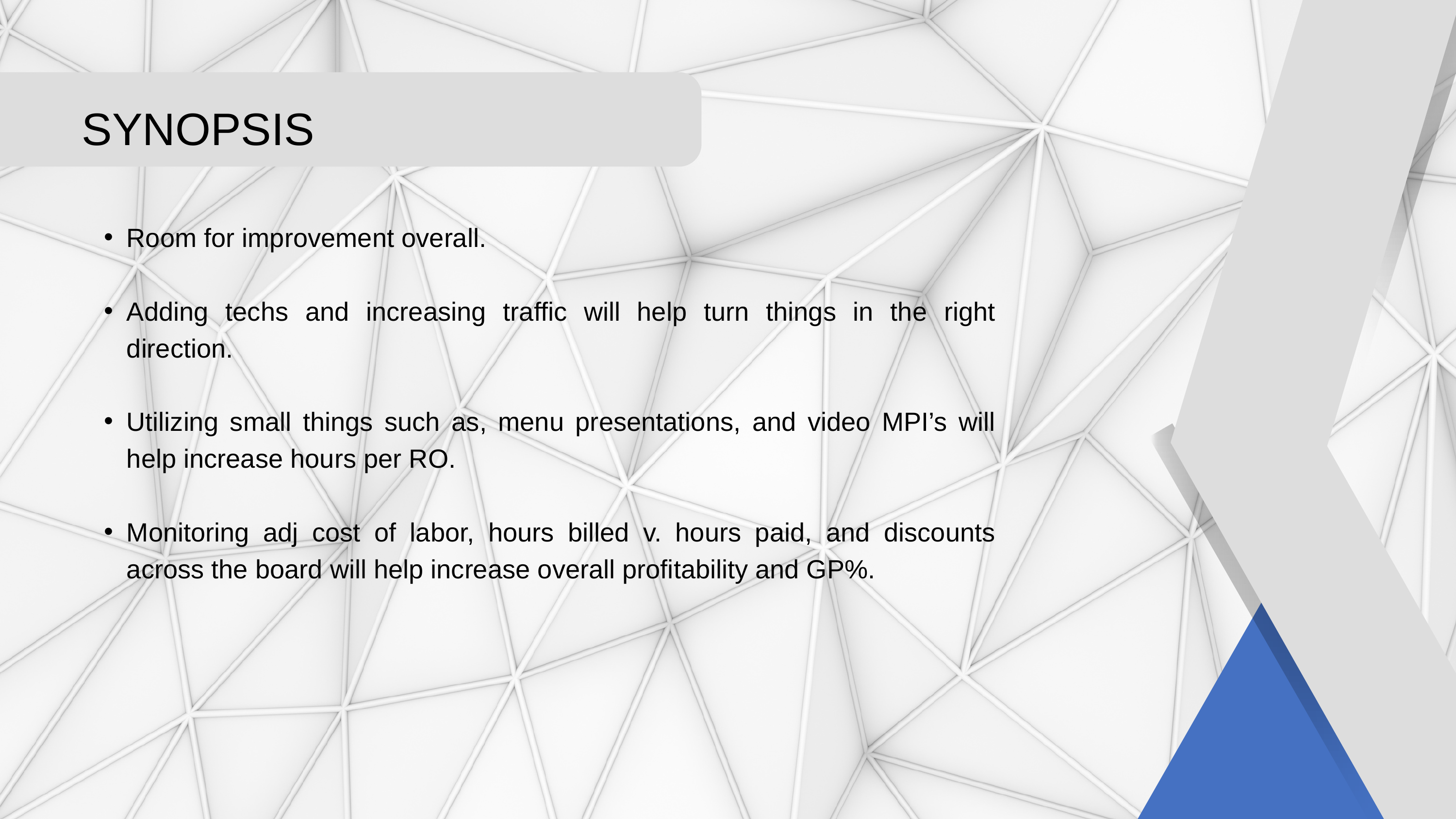

SYNOPSIS

Room for improvement overall.

Adding techs and increasing traffic will help turn things in the right direction.

Utilizing small things such as, menu presentations, and video MPI’s will help increase hours per RO.

Monitoring adj cost of labor, hours billed v. hours paid, and discounts across the board will help increase overall profitability and GP%.